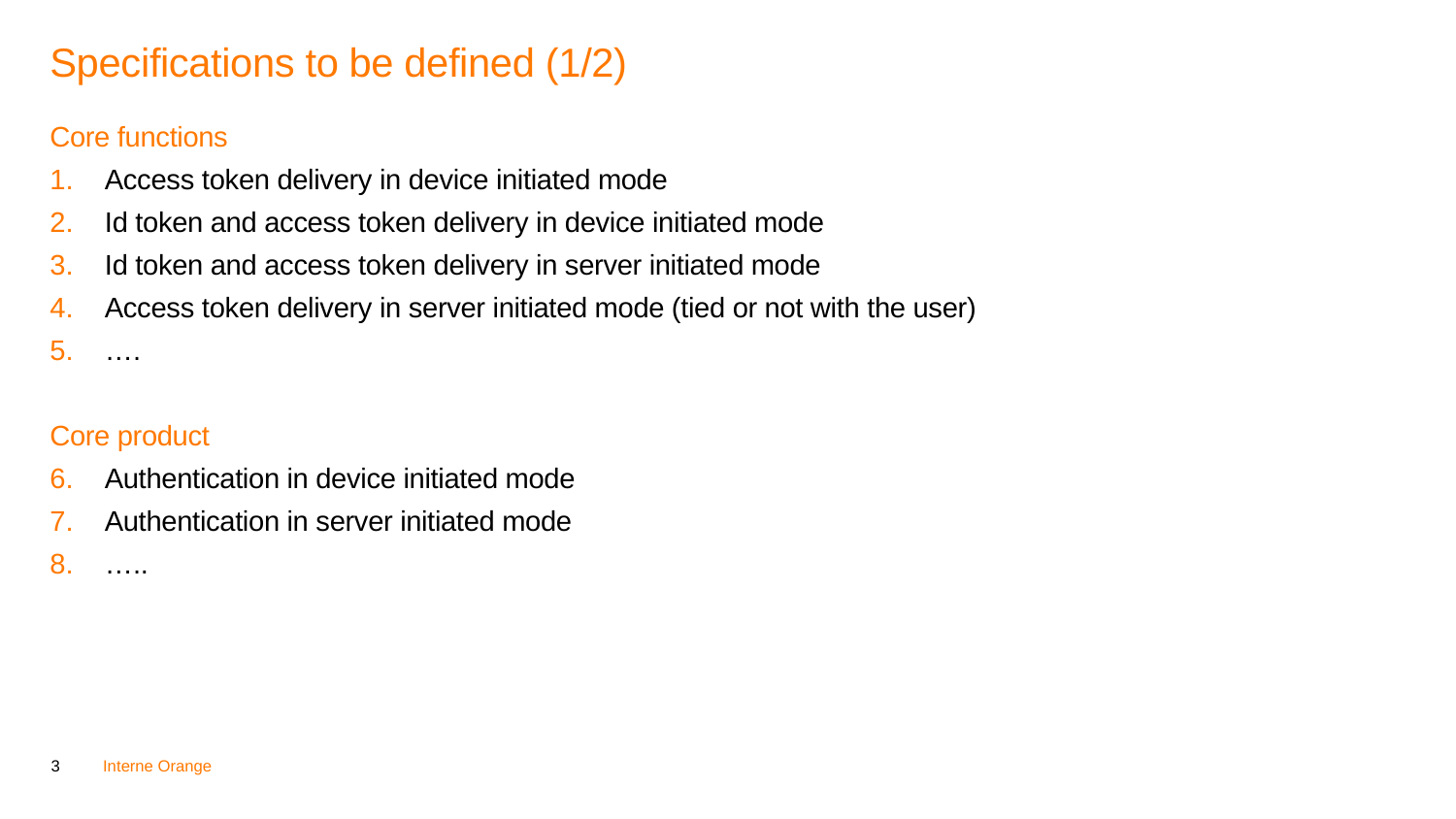

# Specifications to be defined (1/2)
Core functions
Access token delivery in device initiated mode
Id token and access token delivery in device initiated mode
Id token and access token delivery in server initiated mode
Access token delivery in server initiated mode (tied or not with the user)
….

Core product
Authentication in device initiated mode
Authentication in server initiated mode
…..